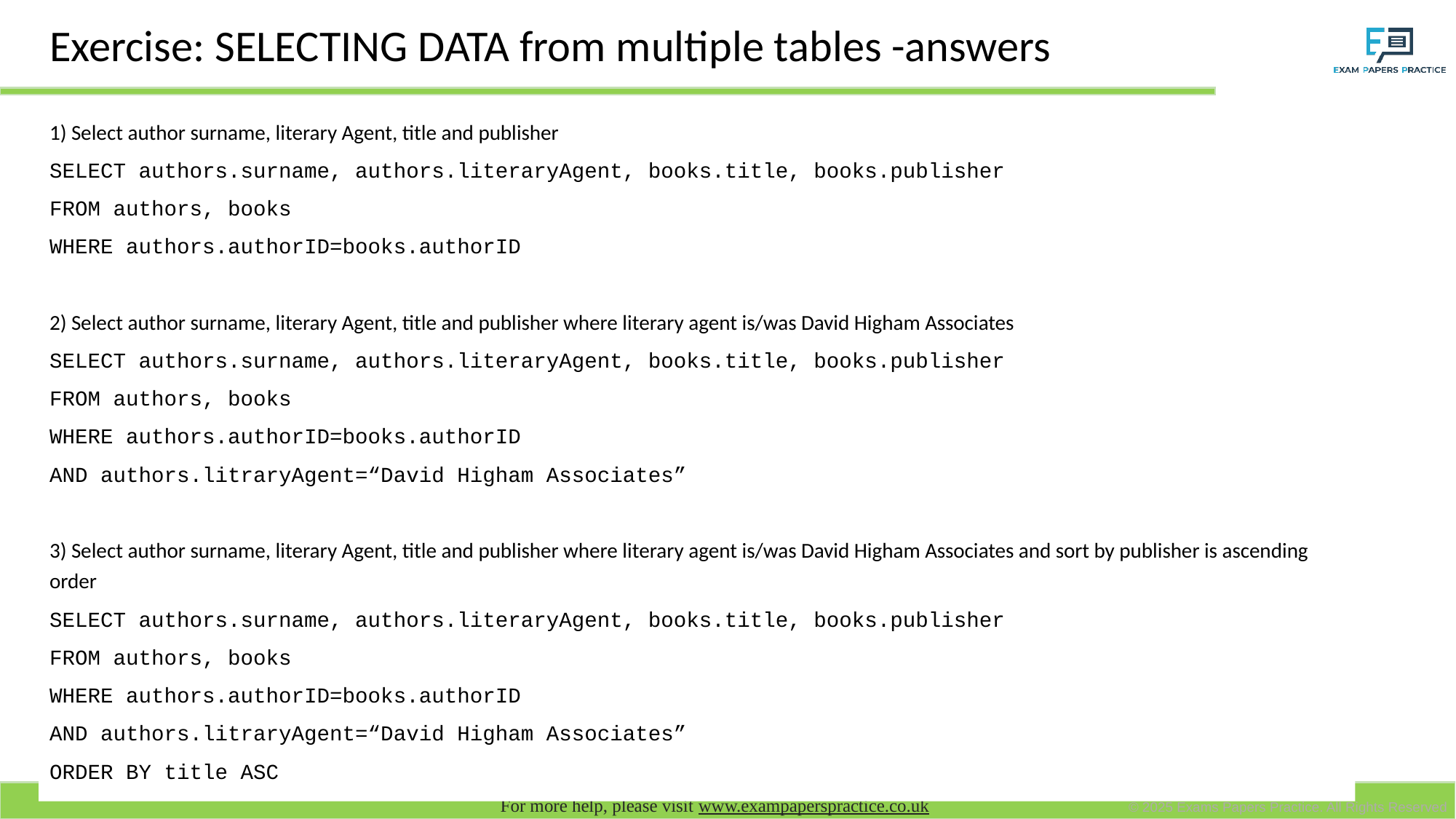

# Exercise: SELECTING DATA from multiple tables -answers
1) Select author surname, literary Agent, title and publisher
SELECT authors.surname, authors.literaryAgent, books.title, books.publisher
FROM authors, books
WHERE authors.authorID=books.authorID

2) Select author surname, literary Agent, title and publisher where literary agent is/was David Higham Associates
SELECT authors.surname, authors.literaryAgent, books.title, books.publisher
FROM authors, books
WHERE authors.authorID=books.authorID
AND authors.litraryAgent=“David Higham Associates”

3) Select author surname, literary Agent, title and publisher where literary agent is/was David Higham Associates and sort by publisher is ascending order
SELECT authors.surname, authors.literaryAgent, books.title, books.publisher
FROM authors, books
WHERE authors.authorID=books.authorID
AND authors.litraryAgent=“David Higham Associates”
ORDER BY title ASC